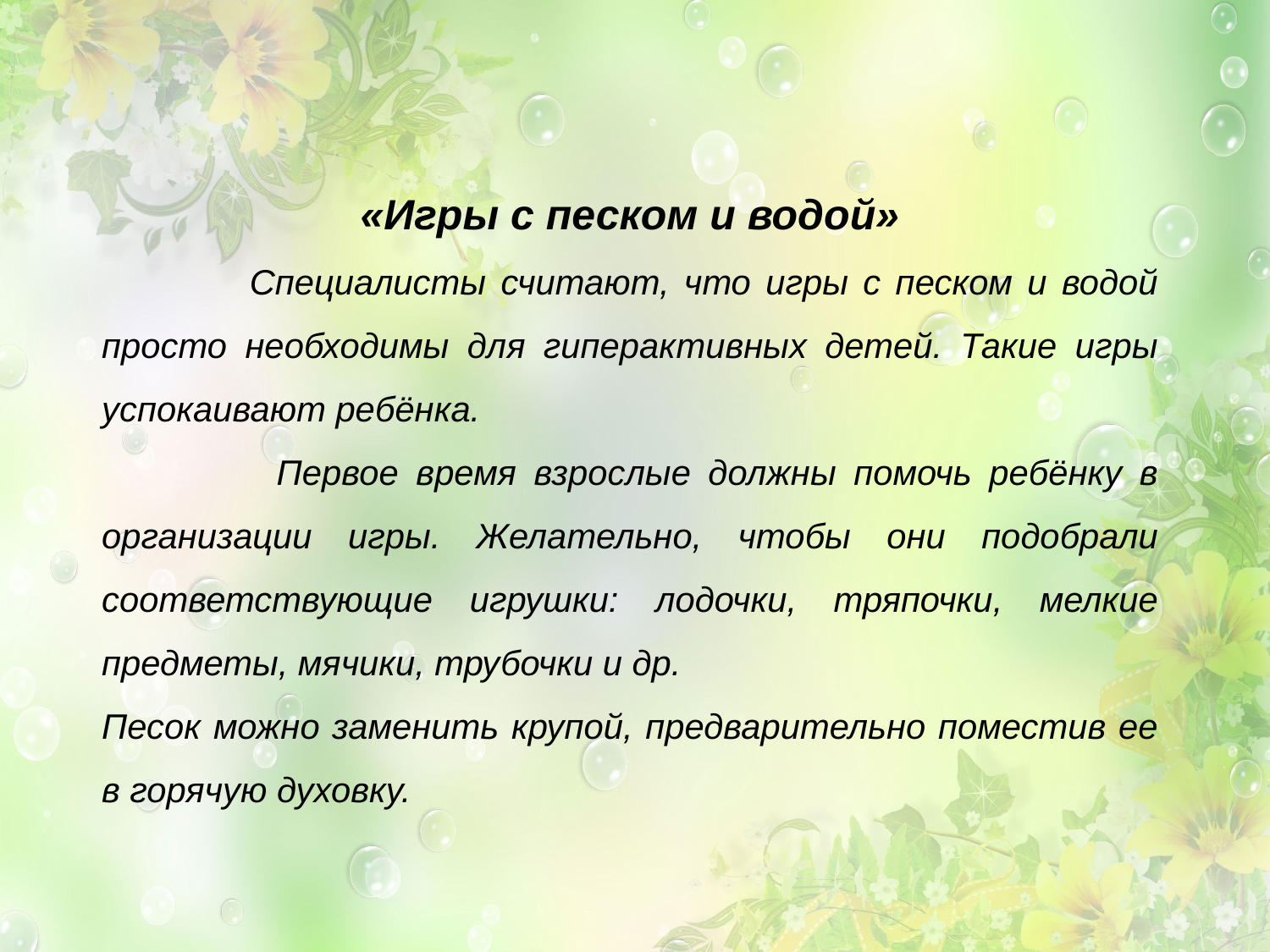

«Игры с песком и водой»
          Специалисты считают, что игры с песком и водой просто необходимы для гиперактивных детей. Такие игры успокаивают ребёнка.
          Первое время взрослые должны помочь ребёнку в организации игры. Желательно, чтобы они подобрали соответствующие игрушки: лодочки, тряпочки, мелкие предметы, мячики, трубочки и др.
Песок можно заменить крупой, предварительно поместив ее в горячую духовку.